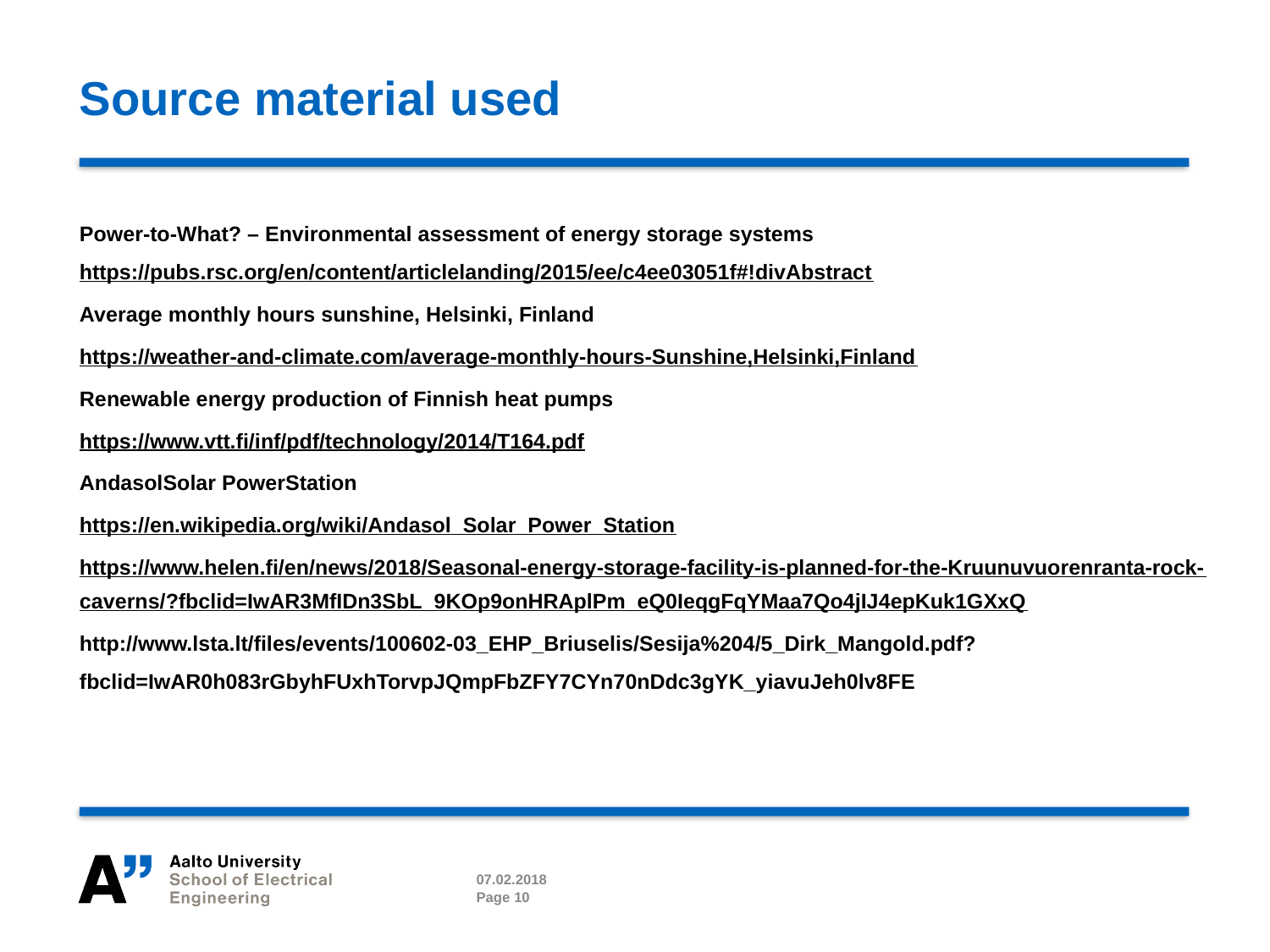

# Source material used
Power-to-What? – Environmental assessment of energy storage systems https://pubs.rsc.org/en/content/articlelanding/2015/ee/c4ee03051f#!divAbstract
Average monthly hours sunshine, Helsinki, Finland
https://weather-and-climate.com/average-monthly-hours-Sunshine,Helsinki,Finland
Renewable energy production of Finnish heat pumps
https://www.vtt.fi/inf/pdf/technology/2014/T164.pdf
AndasolSolar PowerStation
https://en.wikipedia.org/wiki/Andasol_Solar_Power_Station
https://www.helen.fi/en/news/2018/Seasonal-energy-storage-facility-is-planned-for-the-Kruunuvuorenranta-rock-caverns/?fbclid=IwAR3MfIDn3SbL_9KOp9onHRAplPm_eQ0IeqgFqYMaa7Qo4jIJ4epKuk1GXxQ
http://www.lsta.lt/files/events/100602-03_EHP_Briuselis/Sesija%204/5_Dirk_Mangold.pdf?fbclid=IwAR0h083rGbyhFUxhTorvpJQmpFbZFY7CYn70nDdc3gYK_yiavuJeh0lv8FE

07.02.2018
Page 10